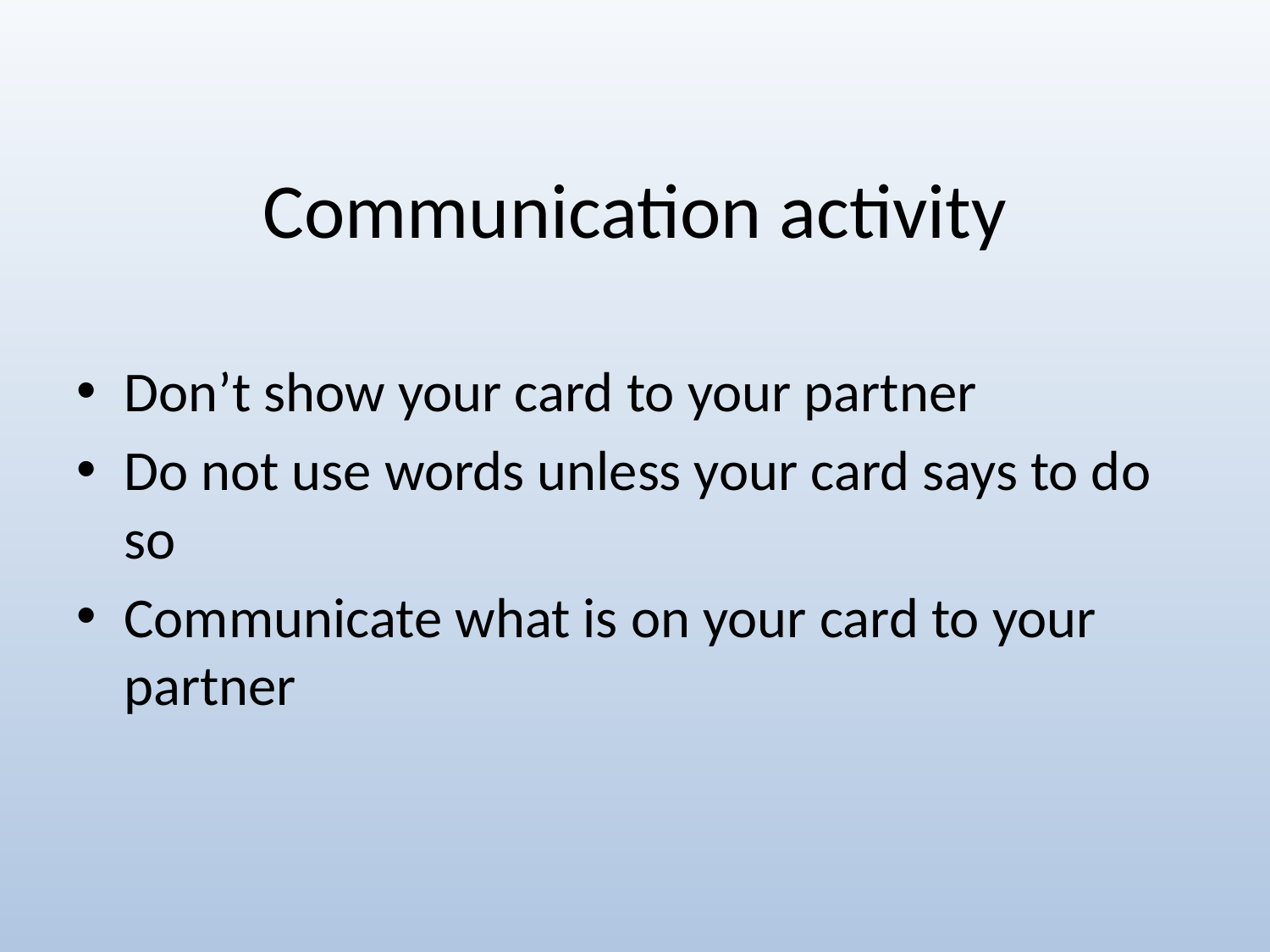

# Communication activity
Don’t show your card to your partner
Do not use words unless your card says to do so
Communicate what is on your card to your partner